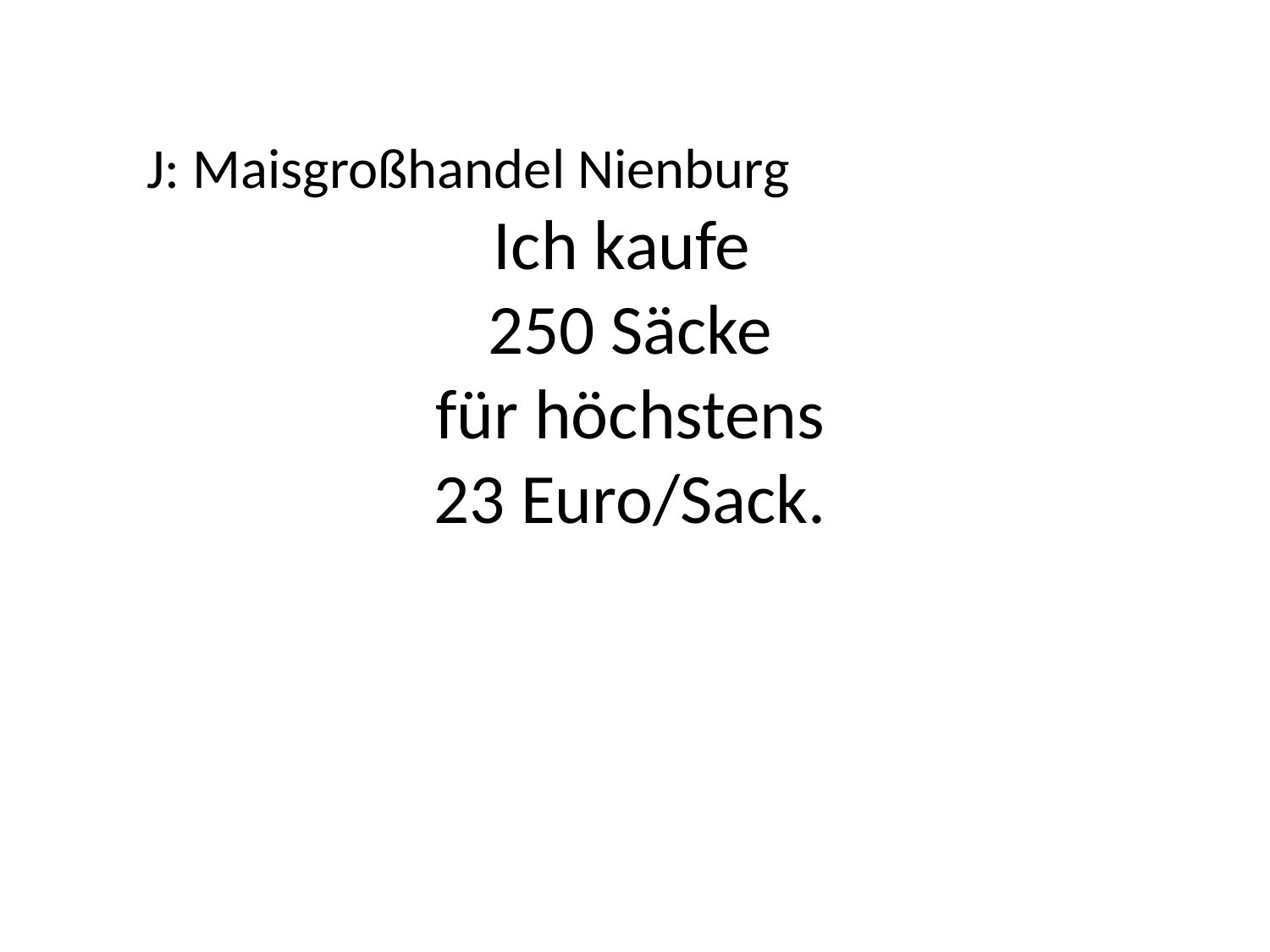

J: Maisgroßhandel Nienburg
Ich kaufe
250 Säcke
für höchstens
23 Euro/Sack.